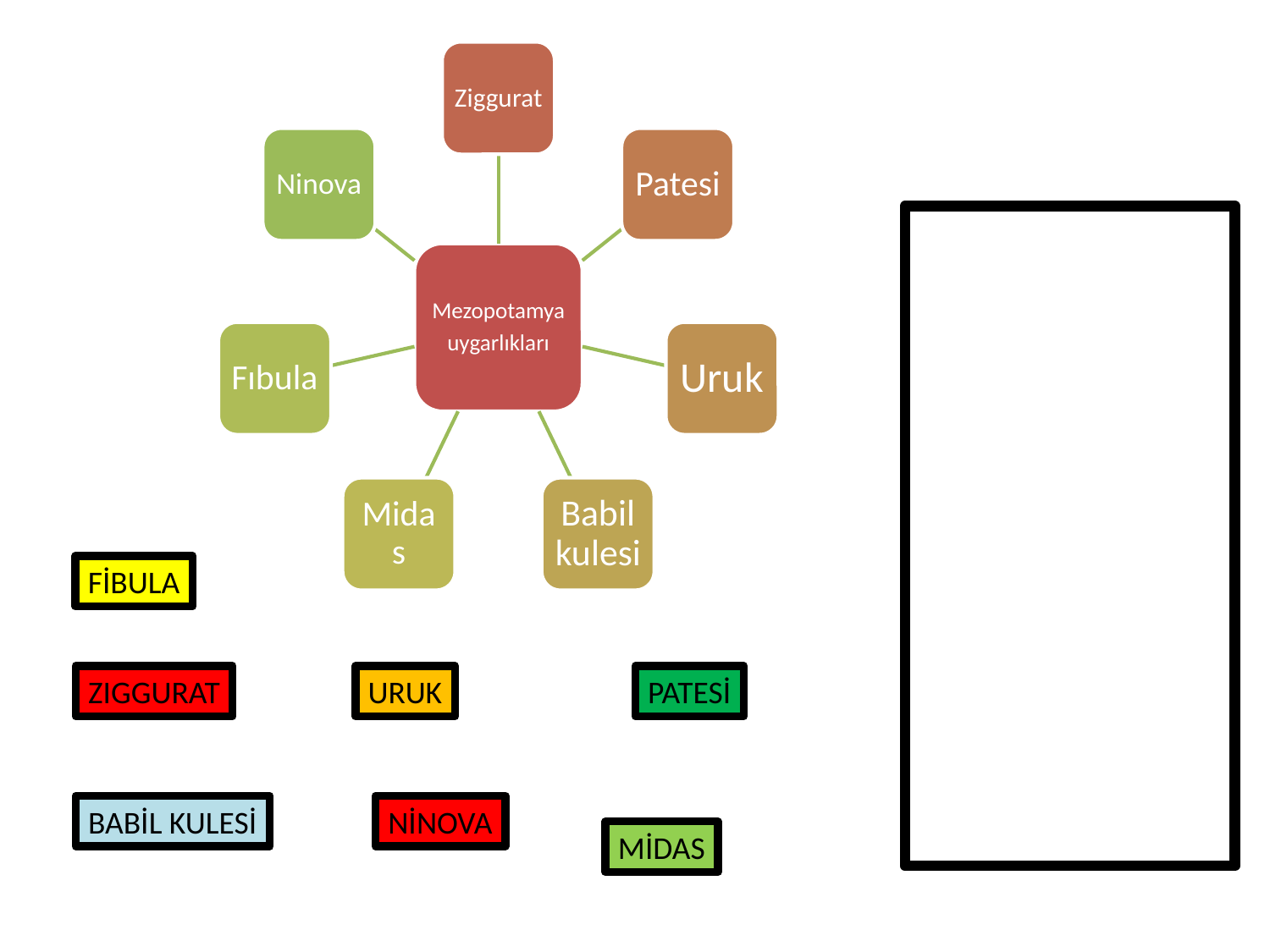

Mezopotamya
uygarlıkları
Ziggurat
Patesi
Uruk
Babil kulesi
Midas
Fıbula
Ninova

FİBULA
ZIGGURAT
URUK
PATESİ
BABİL KULESİ
NİNOVA
MİDAS